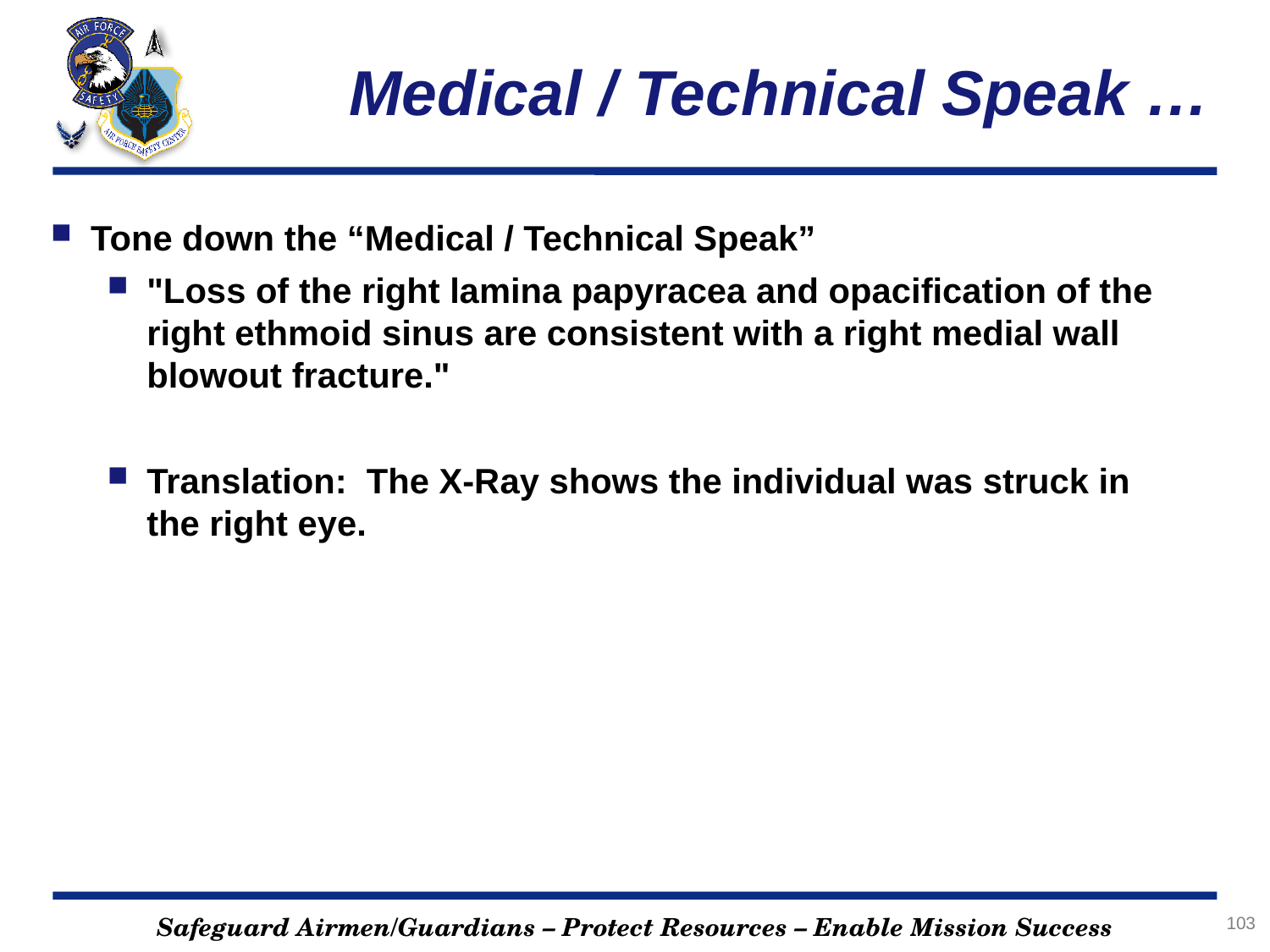

# Medical / Technical Speak …
Tone down the “Medical / Technical Speak”
"Loss of the right lamina papyracea and opacification of the right ethmoid sinus are consistent with a right medial wall blowout fracture."

Translation:  The X-Ray shows the individual was struck in the right eye.

103